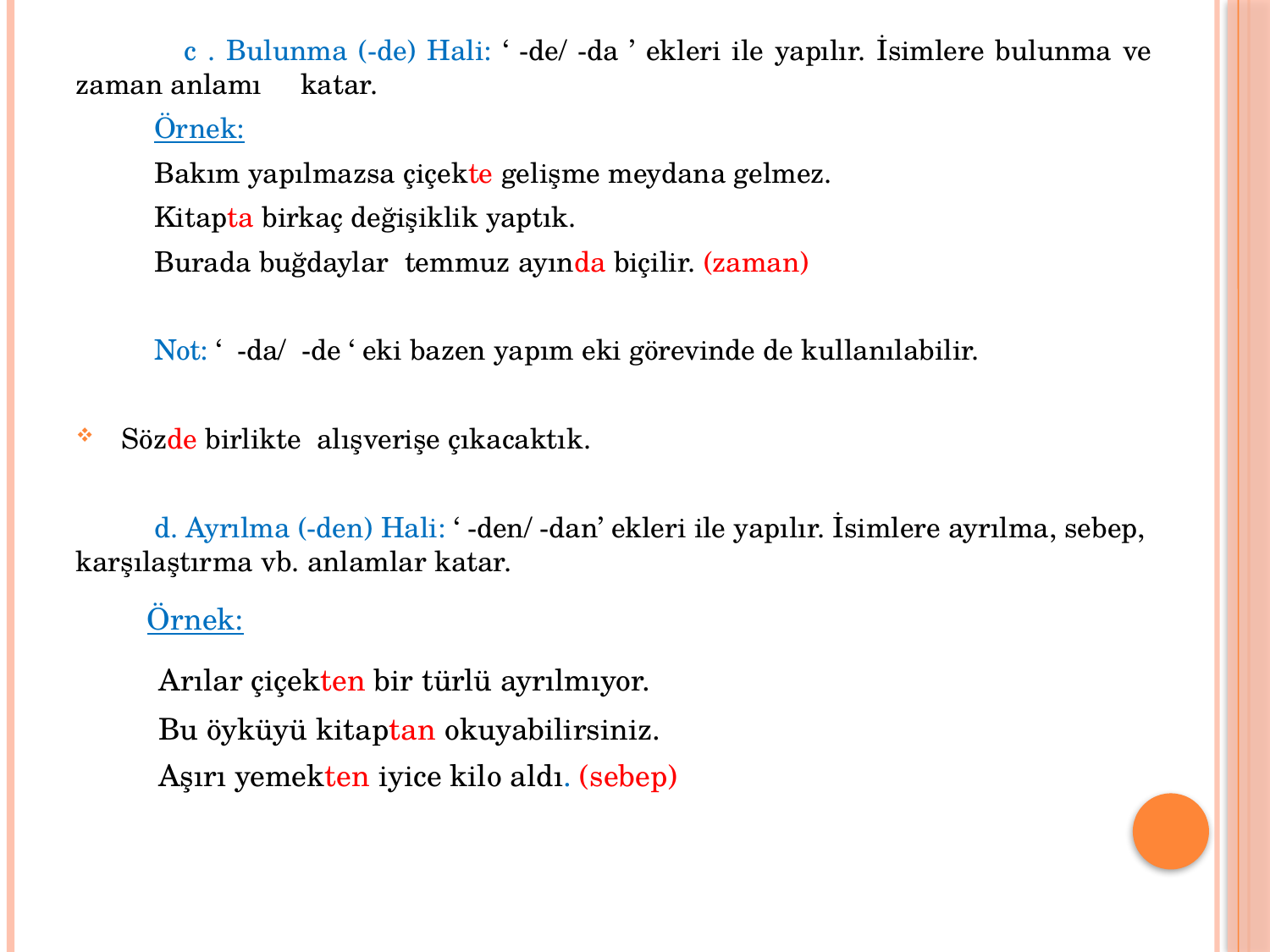

c . Bulunma (-de) Hali: ‘ -de/ -da ’ ekleri ile yapılır. İsimlere bulunma ve zaman anlamı     katar.
          Örnek:
          Bakım yapılmazsa çiçekte gelişme meydana gelmez.
          Kitapta birkaç değişiklik yaptık.
          Burada buğdaylar  temmuz ayında biçilir. (zaman)

          Not: ‘  -da/  -de ‘ eki bazen yapım eki görevinde de kullanılabilir.

 Sözde birlikte  alışverişe çıkacaktık.

          d. Ayrılma (-den) Hali: ‘ -den/ -dan’ ekleri ile yapılır. İsimlere ayrılma, sebep, karşılaştırma vb. anlamlar katar.
      Örnek:
       Arılar çiçekten bir türlü ayrılmıyor.
          Bu öyküyü kitaptan okuyabilirsiniz.
          Aşırı yemekten iyice kilo aldı. (sebep)